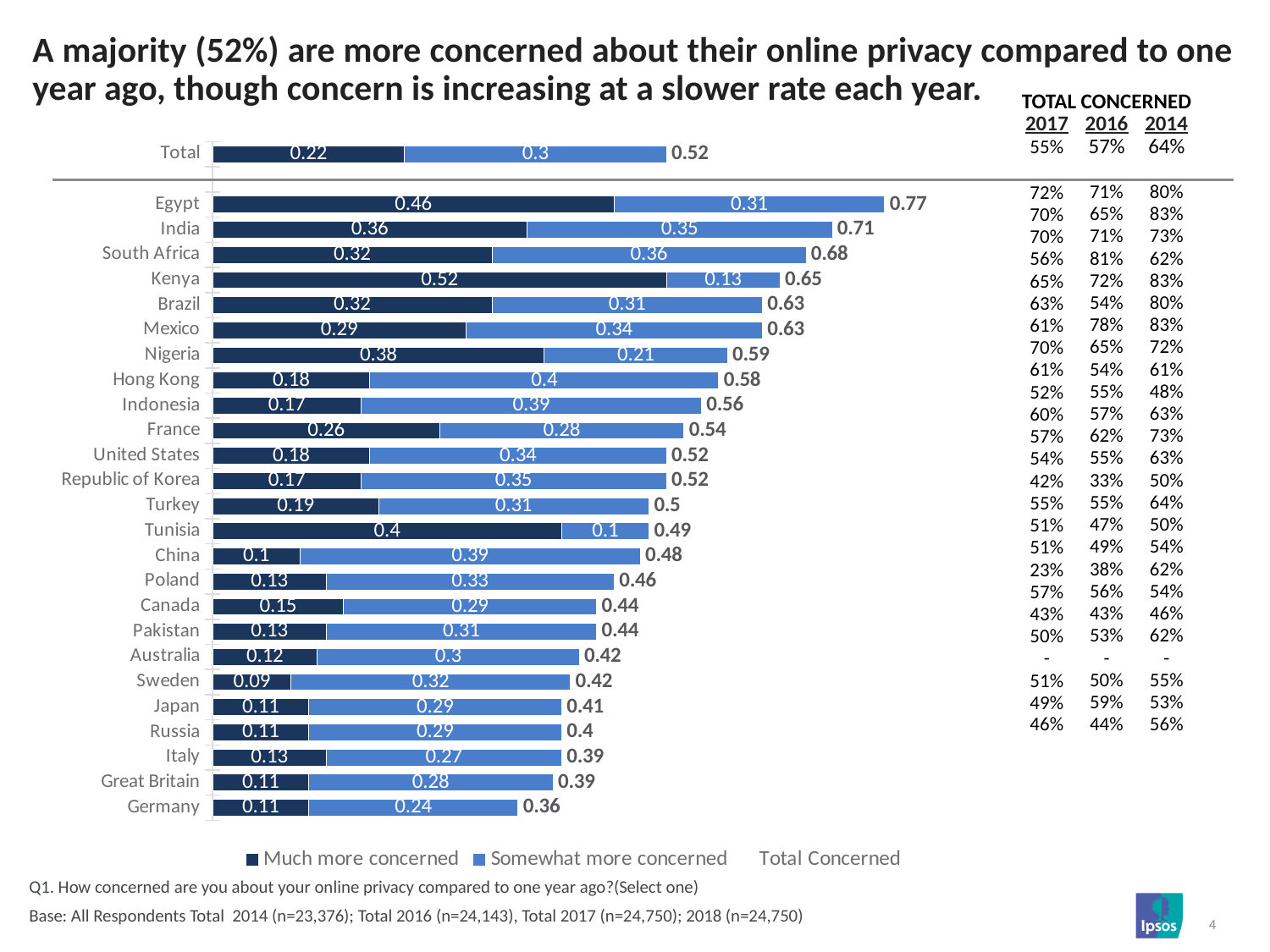

# A majority (52%) are more concerned about their online privacy compared to one year ago, though concern is increasing at a slower rate each year.
| TOTAL CONCERNED |  |  |
| --- | --- | --- |
| 2017 | 2016 | 2014 |
| 55% | 57% | 64% |
|  |  |  |
| 72% | 71% | 80% |
| 70% | 65% | 83% |
| 70% | 71% | 73% |
| 56% | 81% | 62% |
| 65% | 72% | 83% |
| 63% | 54% | 80% |
| 61% | 78% | 83% |
| 70% | 65% | 72% |
| 61% | 54% | 61% |
| 52% | 55% | 48% |
| 60% | 57% | 63% |
| 57% | 62% | 73% |
| 54% | 55% | 63% |
| 42% | 33% | 50% |
| 55% | 55% | 64% |
| 51% | 47% | 50% |
| 51% | 49% | 54% |
| 23% | 38% | 62% |
| 57% | 56% | 54% |
| 43% | 43% | 46% |
| 50% | 53% | 62% |
| - | - | - |
| 51% | 50% | 55% |
| 49% | 59% | 53% |
| 46% | 44% | 56% |

### Chart

| Category | Much more concerned | Somewhat more concerned | Total Concerned |
|---|---|---|---|
| Total | 0.22 | 0.3 | 0.52 |
|  | None | None | None |
| Egypt | 0.46 | 0.31 | 0.77 |
| India | 0.36 | 0.35 | 0.71 |
| South Africa | 0.32 | 0.36 | 0.68 |
| Kenya | 0.52 | 0.13 | 0.65 |
| Brazil | 0.32 | 0.31 | 0.63 |
| Mexico | 0.29 | 0.34 | 0.63 |
| Nigeria | 0.38 | 0.21 | 0.59 |
| Hong Kong | 0.18 | 0.4 | 0.58 |
| Indonesia | 0.17 | 0.39 | 0.56 |
| France | 0.26 | 0.28 | 0.54 |
| United States | 0.18 | 0.34 | 0.52 |
| Republic of Korea | 0.17 | 0.35 | 0.52 |
| Turkey | 0.19 | 0.31 | 0.5 |
| Tunisia | 0.4 | 0.1 | 0.49 |
| China | 0.1 | 0.39 | 0.48 |
| Poland | 0.13 | 0.33 | 0.46 |
| Canada | 0.15 | 0.29 | 0.44 |
| Pakistan | 0.13 | 0.31 | 0.44 |
| Australia | 0.12 | 0.3 | 0.42 |
| Sweden | 0.09 | 0.32 | 0.42 |
| Japan | 0.11 | 0.29 | 0.41 |
| Russia | 0.11 | 0.29 | 0.4 |
| Italy | 0.13 | 0.27 | 0.39 |
| Great Britain | 0.11 | 0.28 | 0.39 |
| Germany | 0.11 | 0.24 | 0.36 |
Q1. How concerned are you about your online privacy compared to one year ago?(Select one)
Base: All Respondents Total  2014 (n=23,376); Total 2016 (n=24,143), Total 2017 (n=24,750); 2018 (n=24,750)